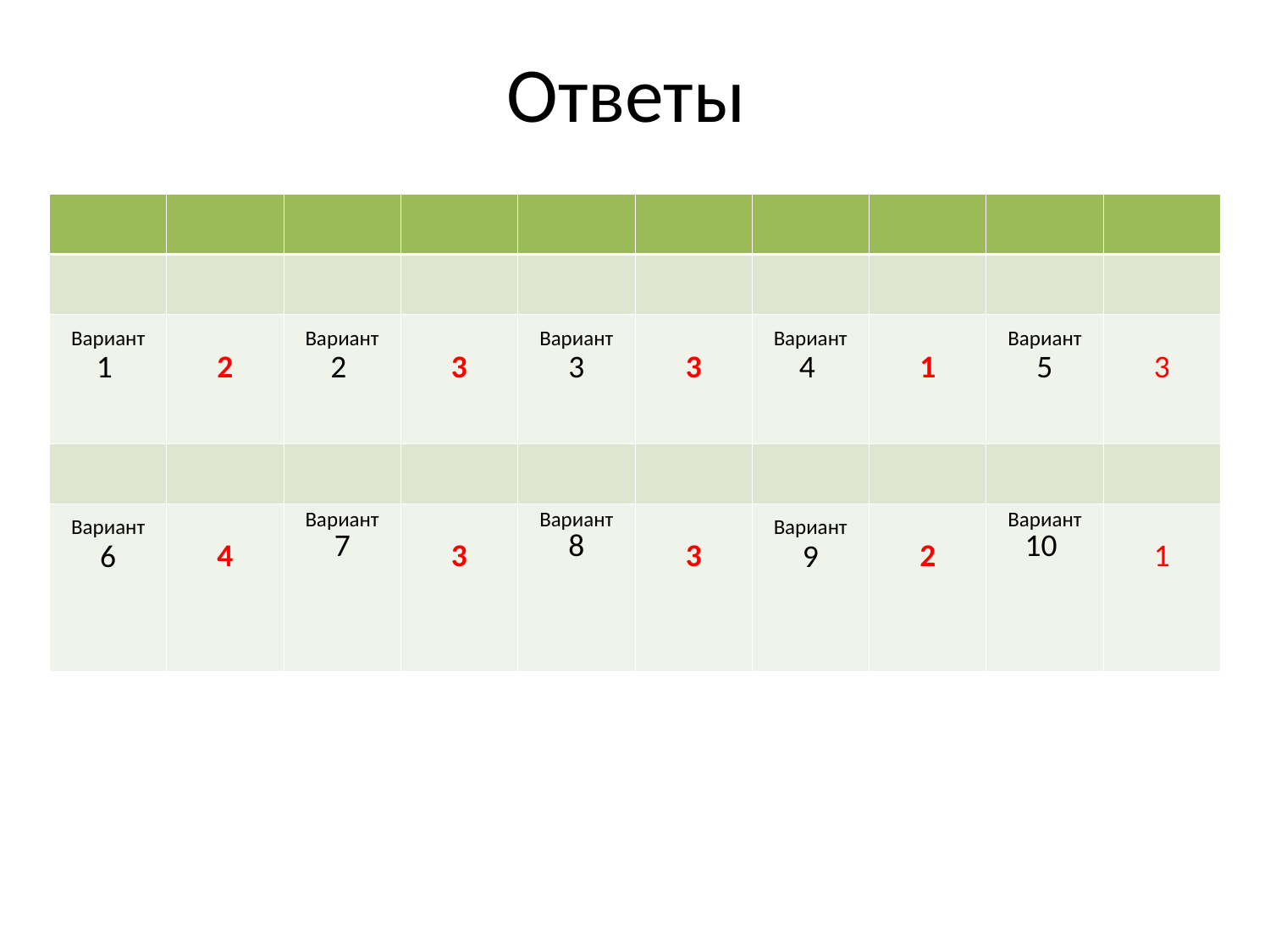

# Ответы
|  |  |  |  |  |  |  |  |  |  |
| --- | --- | --- | --- | --- | --- | --- | --- | --- | --- |
|  |  |  |  |  |  |  |  |  |  |
| Вариант 1 | 2 | Вариант 2 | 3 | Вариант 3 | 3 | Вариант 4 | 1 | Вариант 5 | 3 |
|  |  |  |  |  |  |  |  |  |  |
| Вариант 6 | 4 | Вариант 7 | 3 | Вариант 8 | 3 | Вариант 9 | 2 | Вариант 10 | 1 |